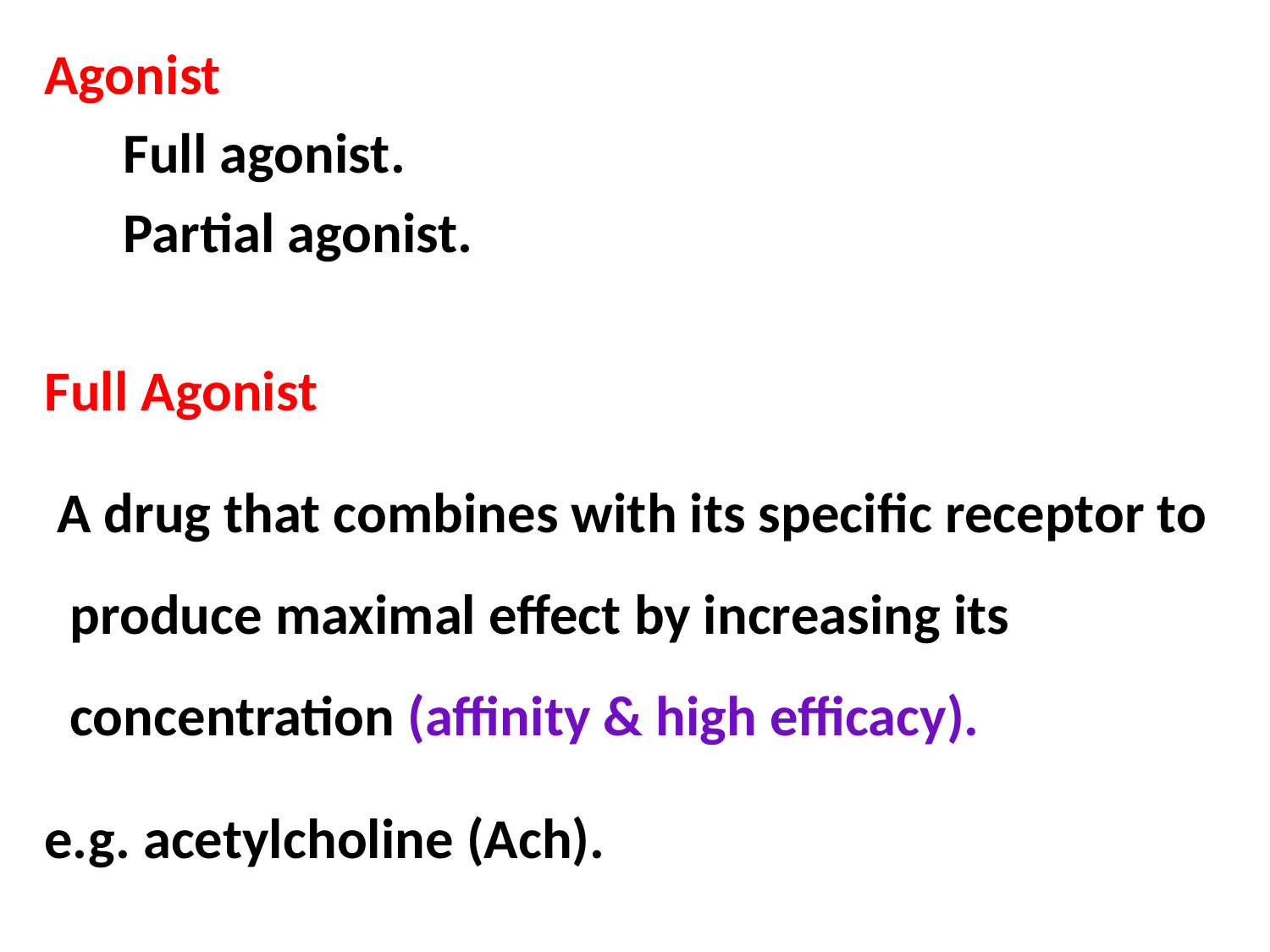

Agonist
Full agonist.
Partial agonist.

Full Agonist
 A drug that combines with its specific receptor to produce maximal effect by increasing its concentration (affinity & high efficacy).
e.g. acetylcholine (Ach).